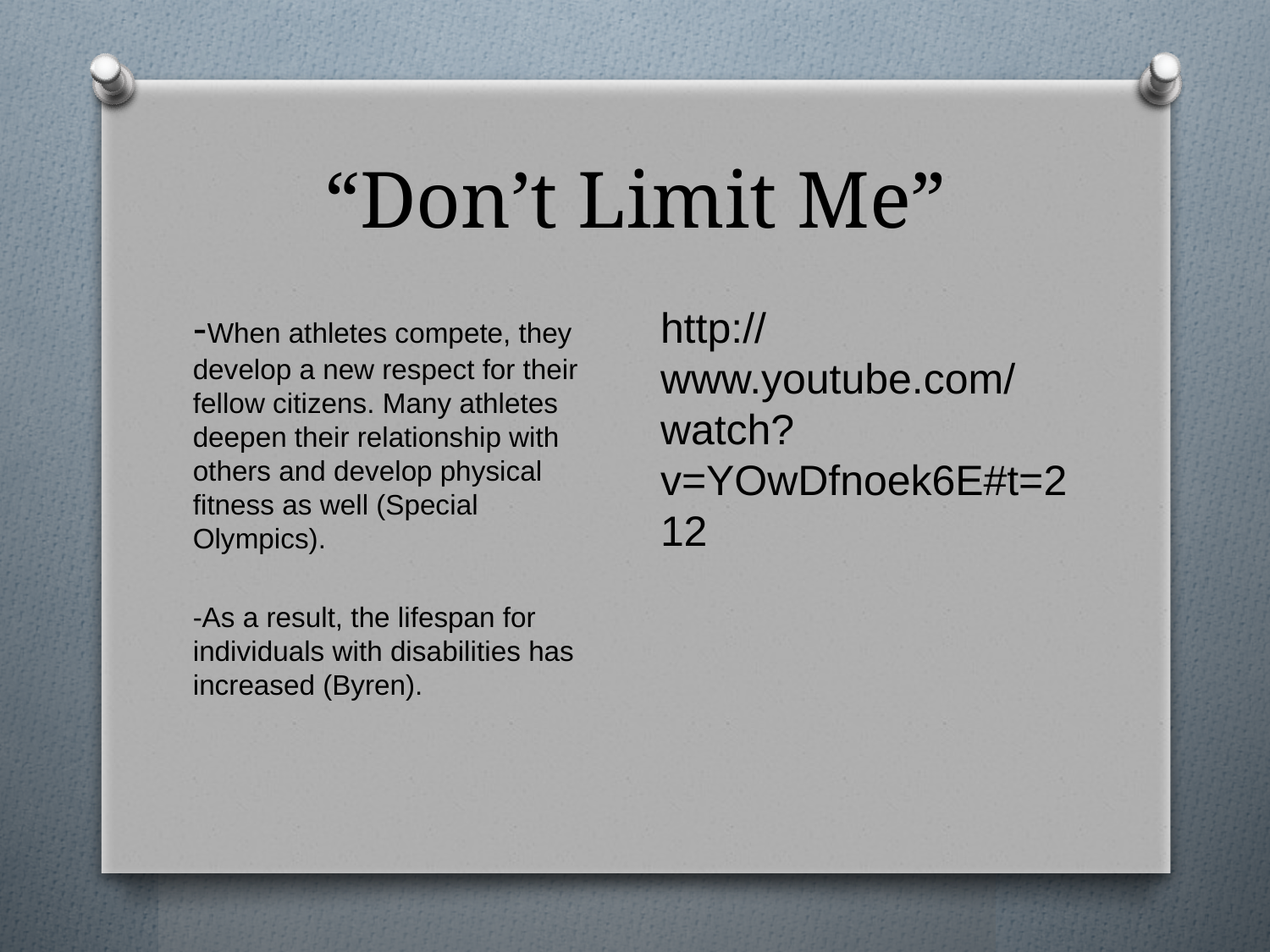

# “Don’t Limit Me”
http://www.youtube.com/watch?v=YOwDfnoek6E#t=212
-When athletes compete, they develop a new respect for their fellow citizens. Many athletes deepen their relationship with others and develop physical fitness as well (Special Olympics).

-As a result, the lifespan for individuals with disabilities has increased (Byren).